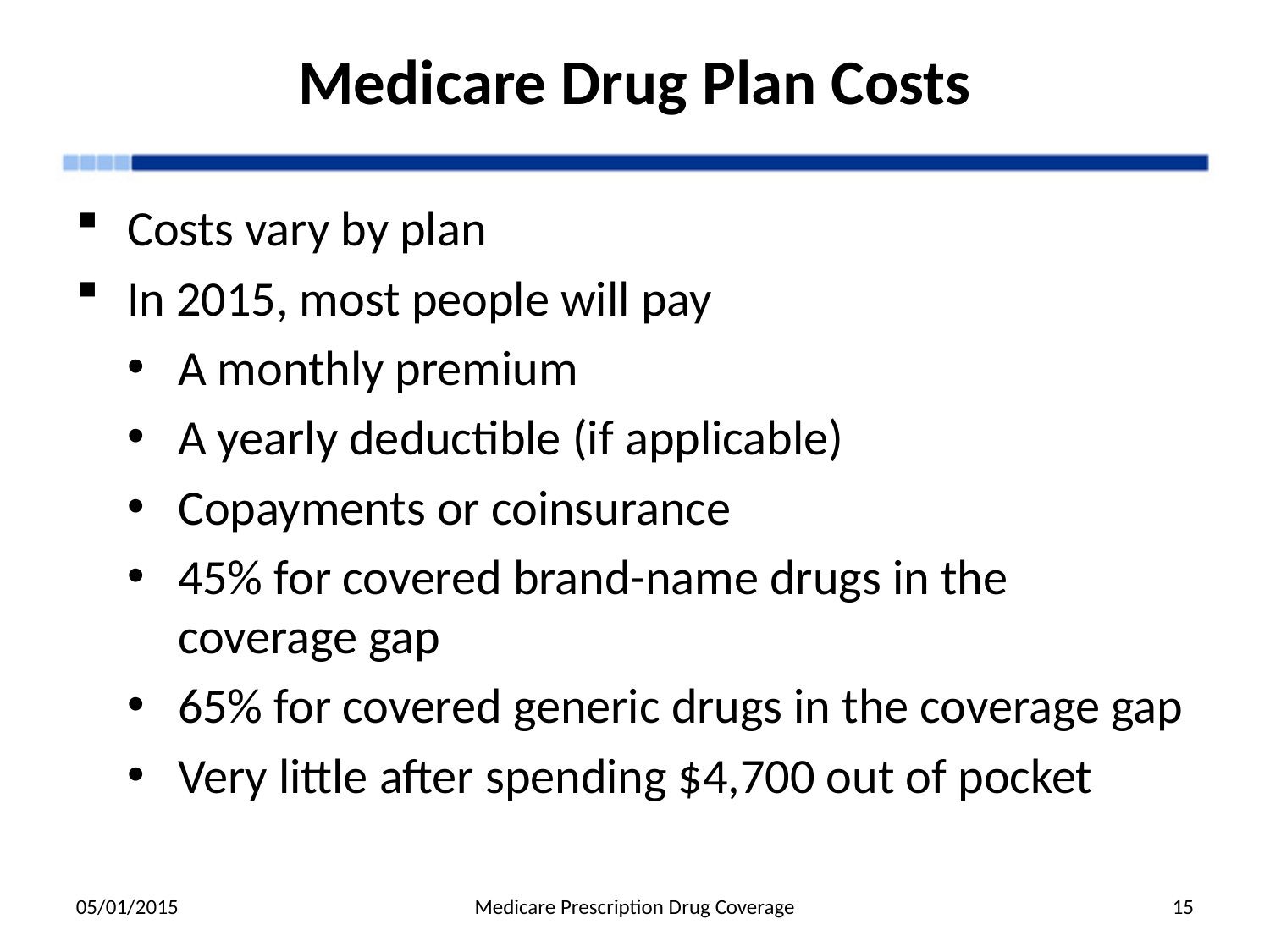

# Medicare Drug Plan Costs
Costs vary by plan
In 2015, most people will pay
A monthly premium
A yearly deductible (if applicable)
Copayments or coinsurance
45% for covered brand-name drugs in the coverage gap
65% for covered generic drugs in the coverage gap
Very little after spending $4,700 out of pocket

05/01/2015
Medicare Prescription Drug Coverage
15